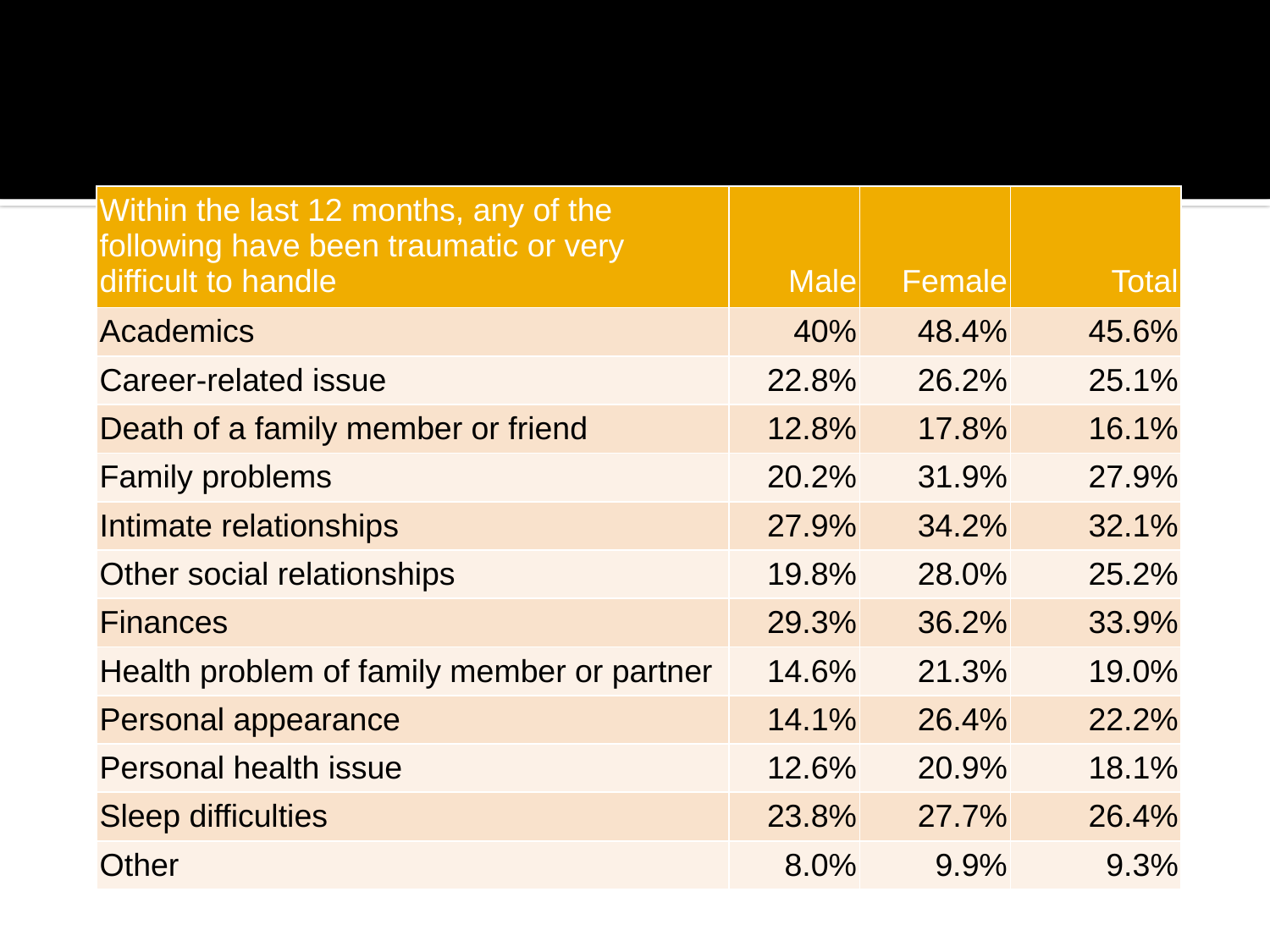

| Within the last 12 months, any of the following have been traumatic or very difficult to handle | Male | Female | Total |
| --- | --- | --- | --- |
| Academics | 40% | 48.4% | 45.6% |
| Career-related issue | 22.8% | 26.2% | 25.1% |
| Death of a family member or friend | 12.8% | 17.8% | 16.1% |
| Family problems | 20.2% | 31.9% | 27.9% |
| Intimate relationships | 27.9% | 34.2% | 32.1% |
| Other social relationships | 19.8% | 28.0% | 25.2% |
| Finances | 29.3% | 36.2% | 33.9% |
| Health problem of family member or partner | 14.6% | 21.3% | 19.0% |
| Personal appearance | 14.1% | 26.4% | 22.2% |
| Personal health issue | 12.6% | 20.9% | 18.1% |
| Sleep difficulties | 23.8% | 27.7% | 26.4% |
| Other | 8.0% | 9.9% | 9.3% |